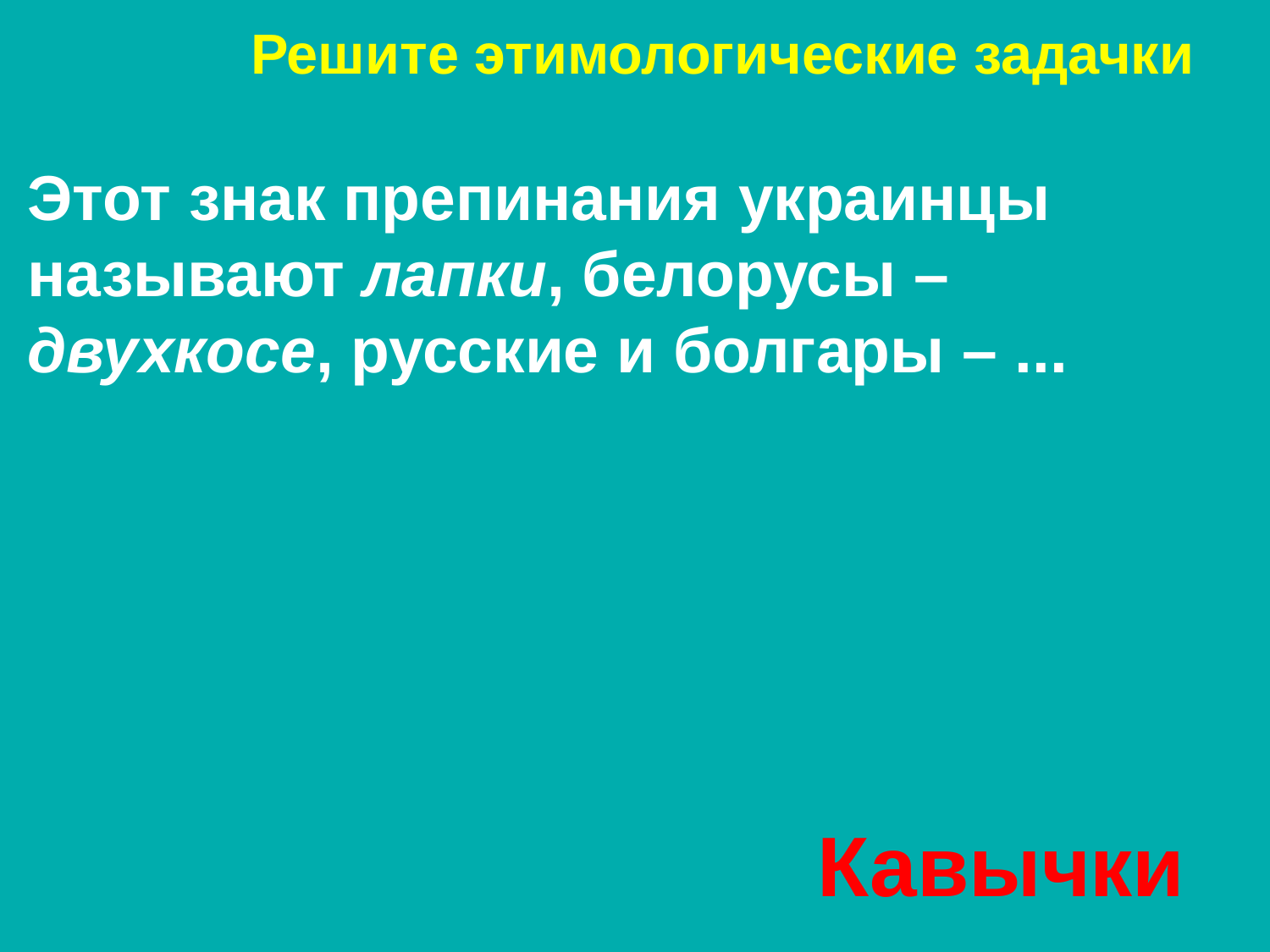

# Решите этимологические задачки
Этот знак препинания украинцы называют лапки, белорусы – двухкосе, русские и болгары – ...
Кавычки